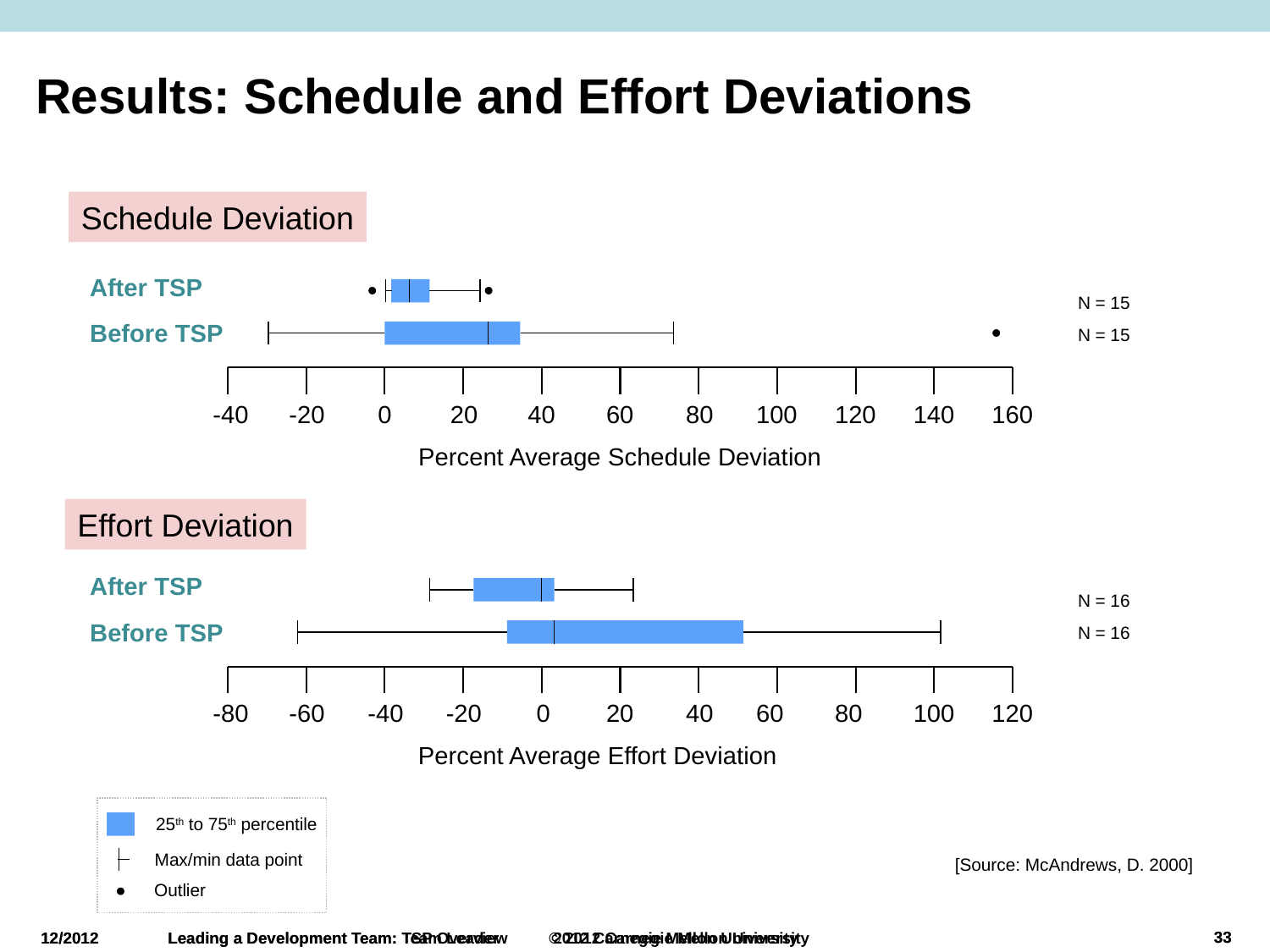

# Results: Schedule and Effort Deviations
Schedule Deviation
After TSP

N = 15

Before TSP
N = 15

-40
-20
0
20
40
60
80
100
120
140
160
Percent Average Schedule Deviation
Effort Deviation
After TSP

N = 16
Before TSP
N = 16

-80
-60
-40
-20
0
20
40
60
80
100
120
Percent Average Effort Deviation

25th to 75th percentile

Max/min data point
[Source: McAndrews, D. 2000]
Outlier